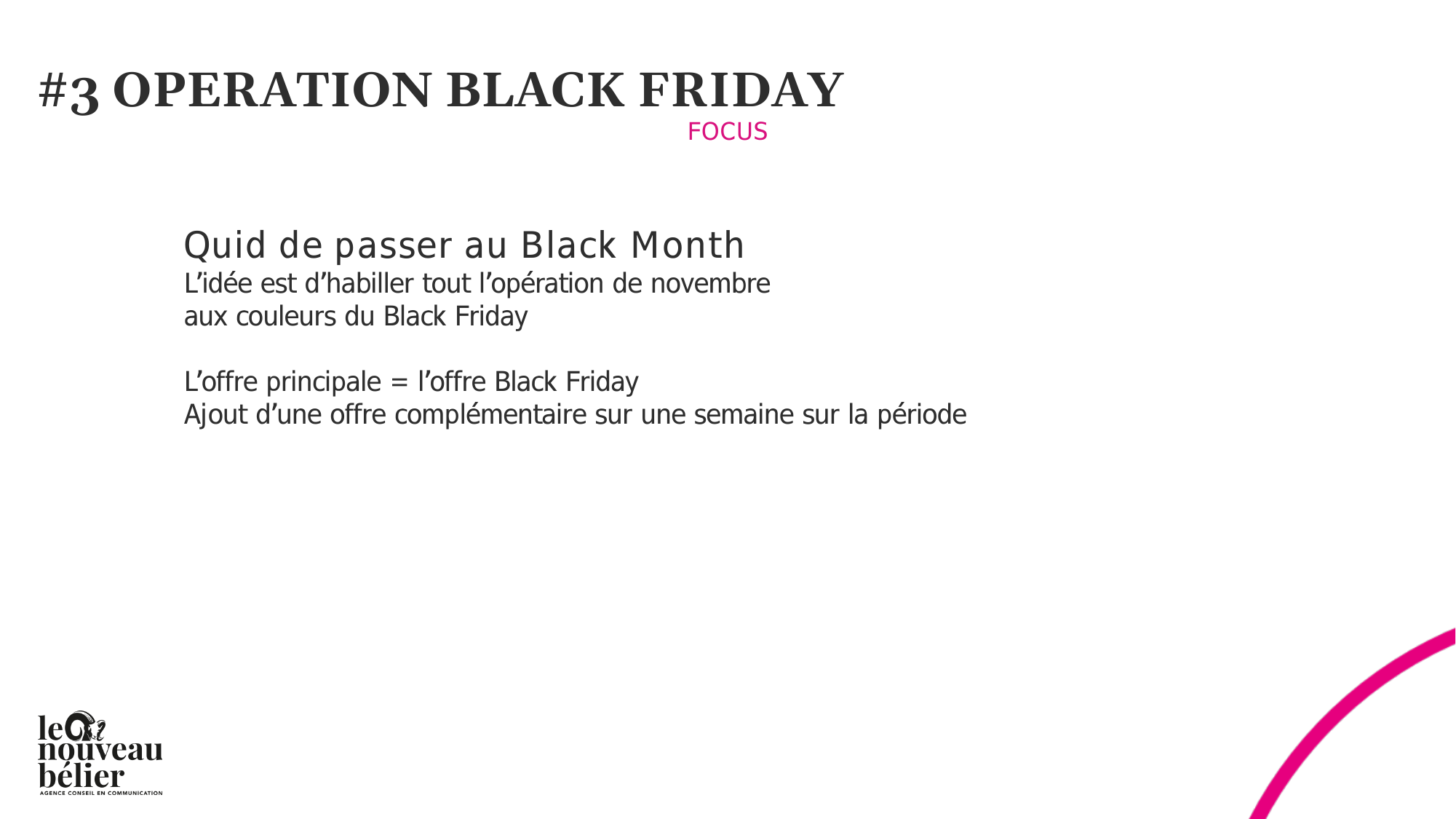

# #3 OPERATION BLACK FRIDAY
FOCUS
Quid de passer au Black Month
L’idée est d’habiller tout l’opération de novembre
aux couleurs du Black Friday

L’offre principale = l’offre Black Friday
Ajout d’une offre complémentaire sur une semaine sur la période